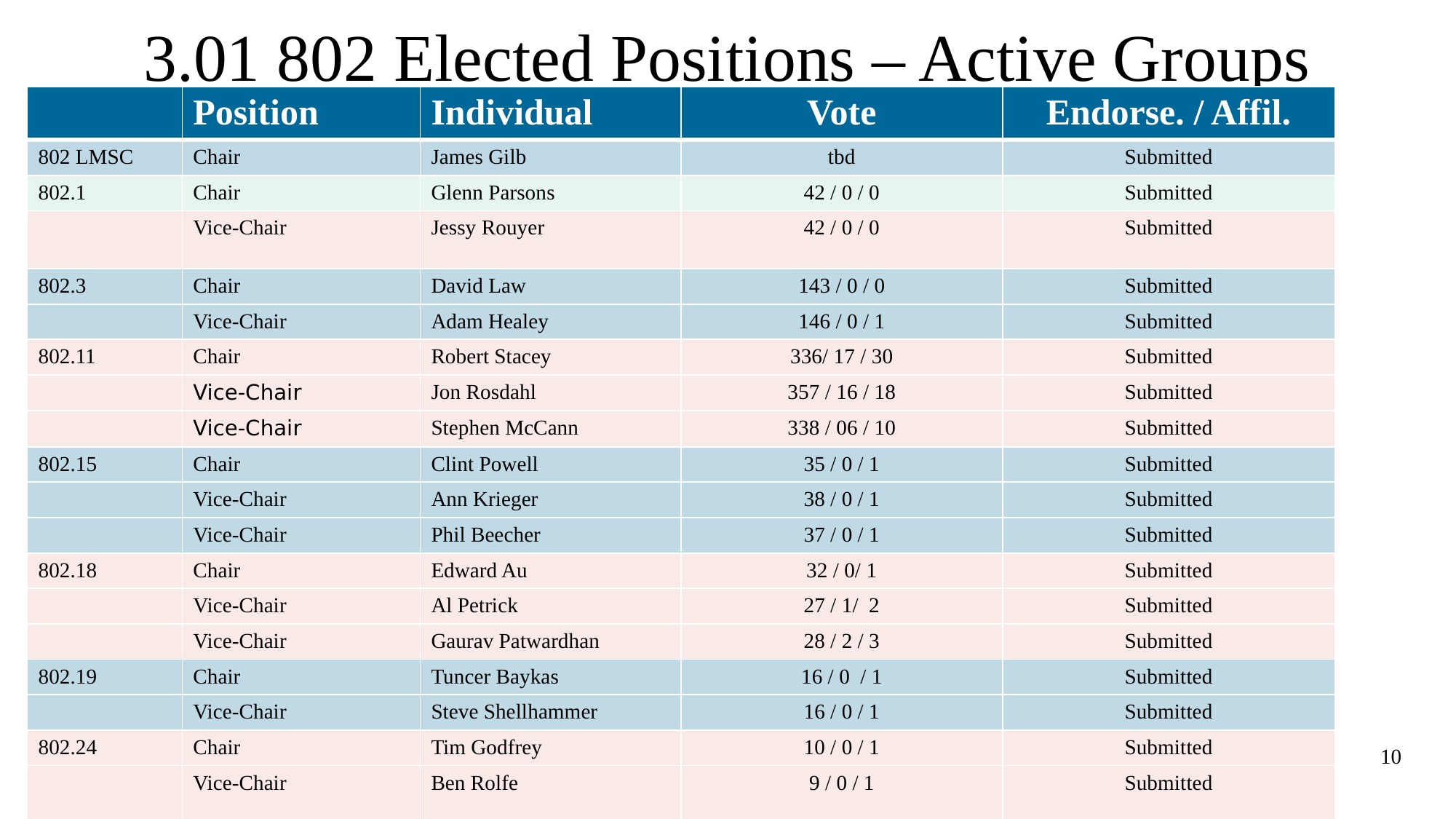

# 3.01 802 Elected Positions – Active Groups
|  | Position | Individual | Vote | Endorse. / Affil. |
| --- | --- | --- | --- | --- |
| 802 LMSC | Chair | James Gilb | tbd | Submitted |
| 802.1 | Chair | Glenn Parsons | 42 / 0 / 0 | Submitted |
|  | Vice-Chair | Jessy Rouyer | 42 / 0 / 0 | Submitted |
| 802.3 | Chair | David Law | 143 / 0 / 0 | Submitted |
|  | Vice-Chair | Adam Healey | 146 / 0 / 1 | Submitted |
| 802.11 | Chair | Robert Stacey | 336/ 17 / 30 | Submitted |
|  | Vice-Chair | Jon Rosdahl | 357 / 16 / 18 | Submitted |
|  | Vice-Chair | Stephen McCann | 338 / 06 / 10 | Submitted |
| 802.15 | Chair | Clint Powell | 35 / 0 / 1 | Submitted |
|  | Vice-Chair | Ann Krieger | 38 / 0 / 1 | Submitted |
|  | Vice-Chair | Phil Beecher | 37 / 0 / 1 | Submitted |
| 802.18 | Chair | Edward Au | 32 / 0/ 1 | Submitted |
|  | Vice-Chair | Al Petrick | 27 / 1/ 2 | Submitted |
|  | Vice-Chair | Gaurav Patwardhan | 28 / 2 / 3 | Submitted |
| 802.19 | Chair | Tuncer Baykas | 16 / 0 / 1 | Submitted |
|  | Vice-Chair | Steve Shellhammer | 16 / 0 / 1 | Submitted |
| 802.24 | Chair | Tim Godfrey | 10 / 0 / 1 | Submitted |
|  | Vice-Chair | Ben Rolfe | 9 / 0 / 1 | Submitted |
10